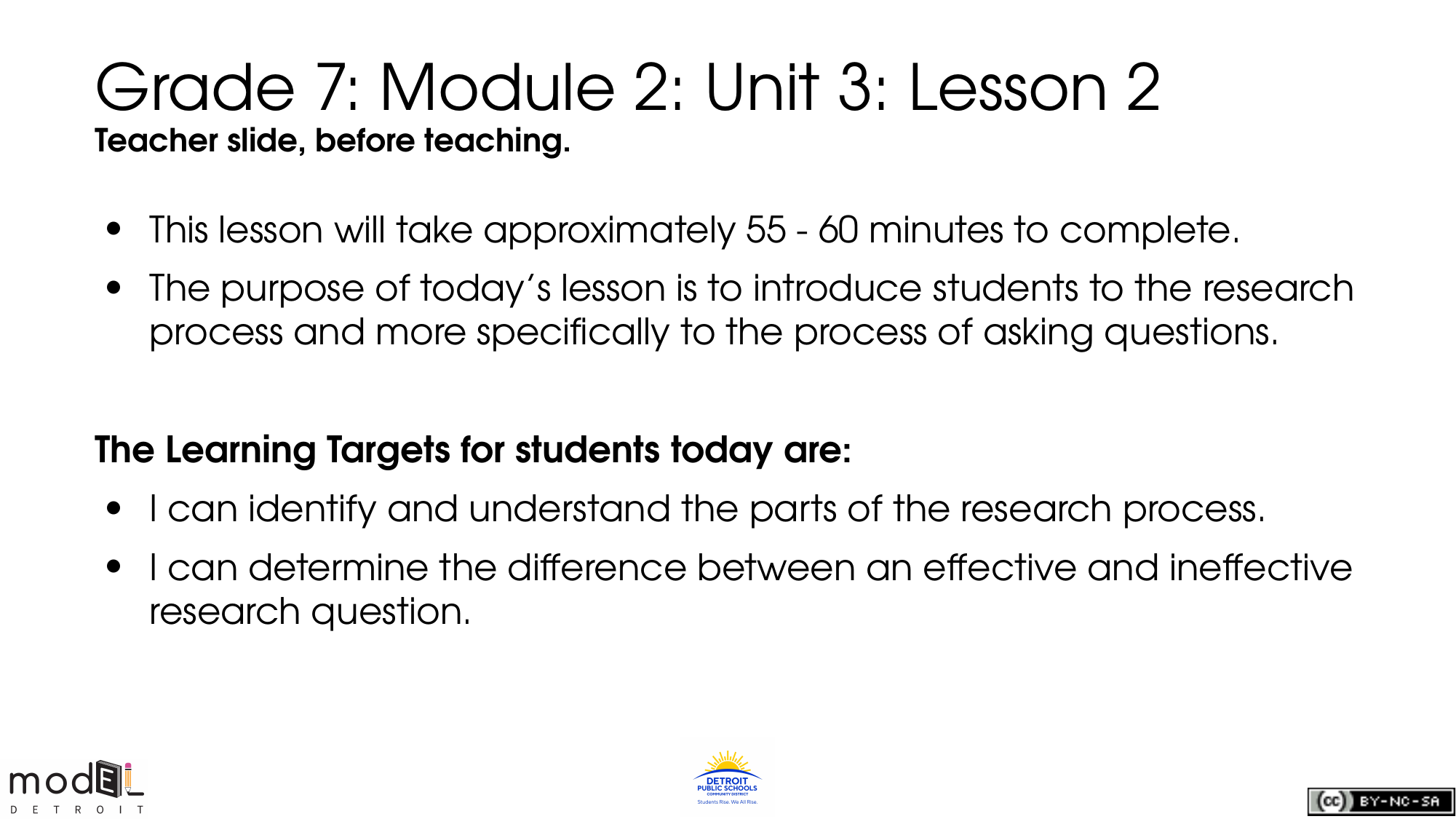

# Grade 7: Module 2: Unit 3: Lesson 2
Teacher slide, before teaching.
This lesson will take approximately 55 - 60 minutes to complete.
The purpose of today’s lesson is to introduce students to the research process and more specifically to the process of asking questions.

The Learning Targets for students today are:
I can identify and understand the parts of the research process.
I can determine the difference between an effective and ineffective research question.